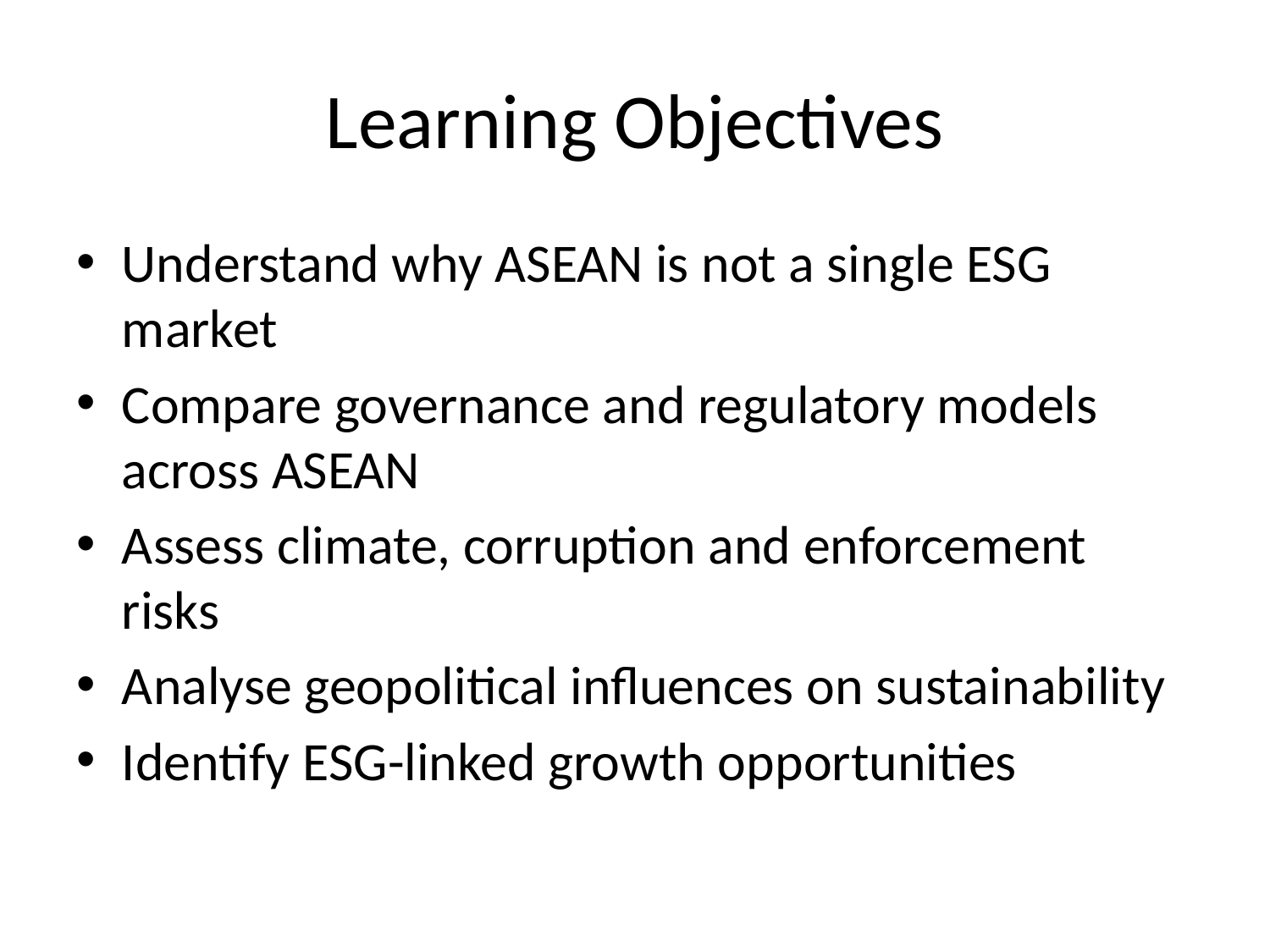

# Learning Objectives
Understand why ASEAN is not a single ESG market
Compare governance and regulatory models across ASEAN
Assess climate, corruption and enforcement risks
Analyse geopolitical influences on sustainability
Identify ESG-linked growth opportunities